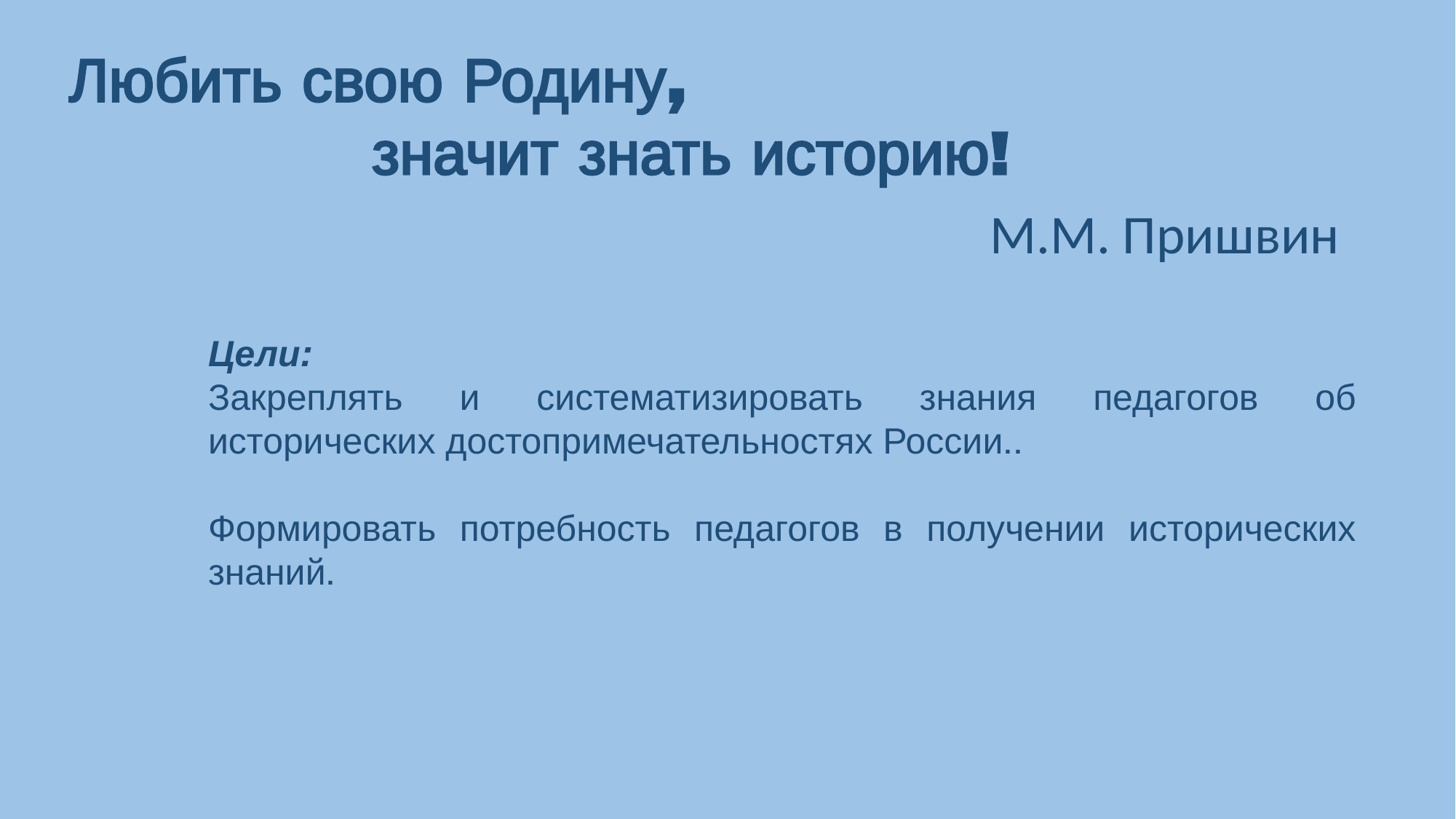

Любить свою Родину,
               значит знать историю!
М.М. Пришвин
Цели:
Закреплять и систематизировать знания педагогов об исторических достопримечательностях России..

Формировать потребность педагогов в получении исторических знаний.